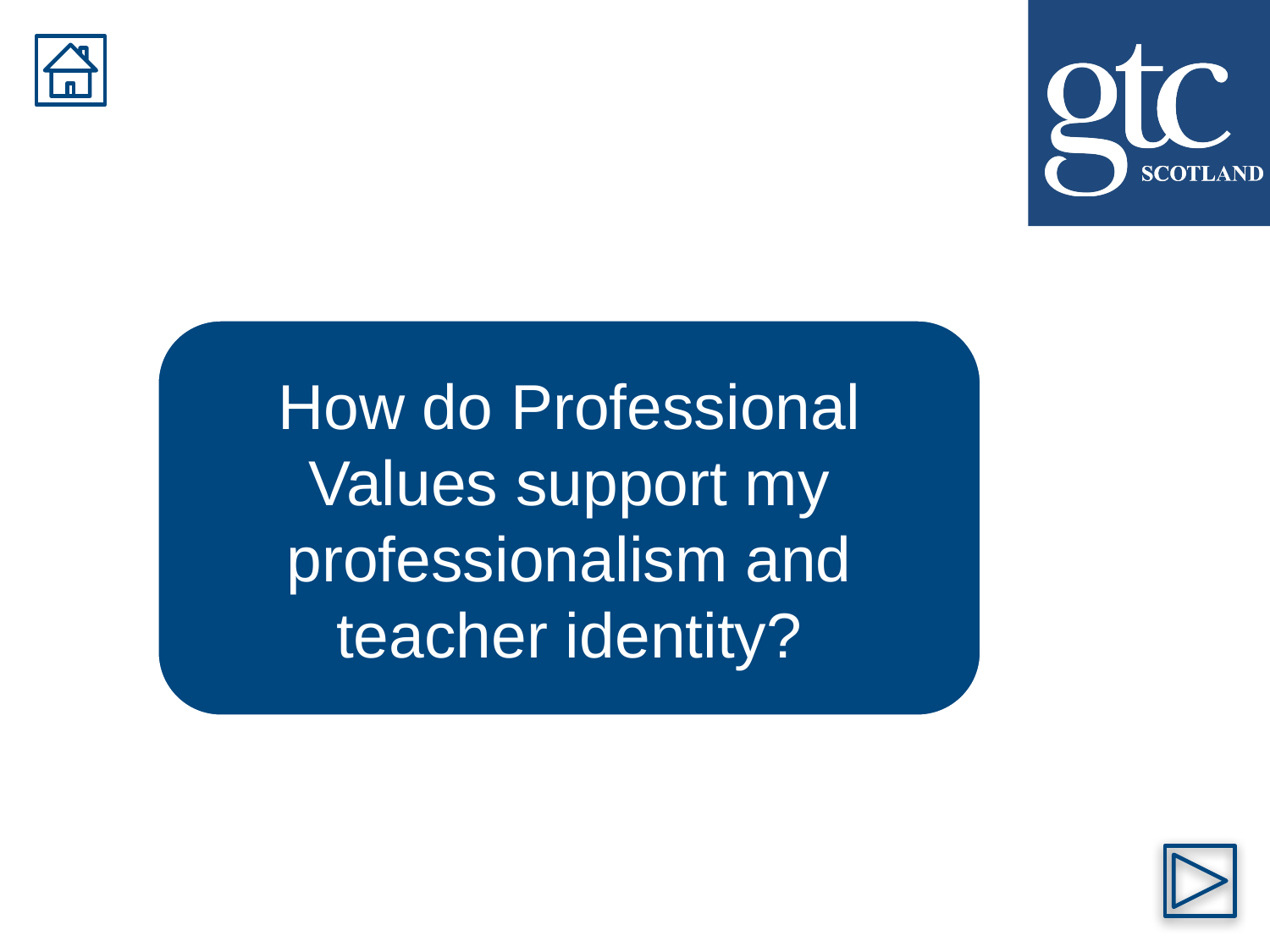

How do Professional Values support my professionalism and teacher identity?